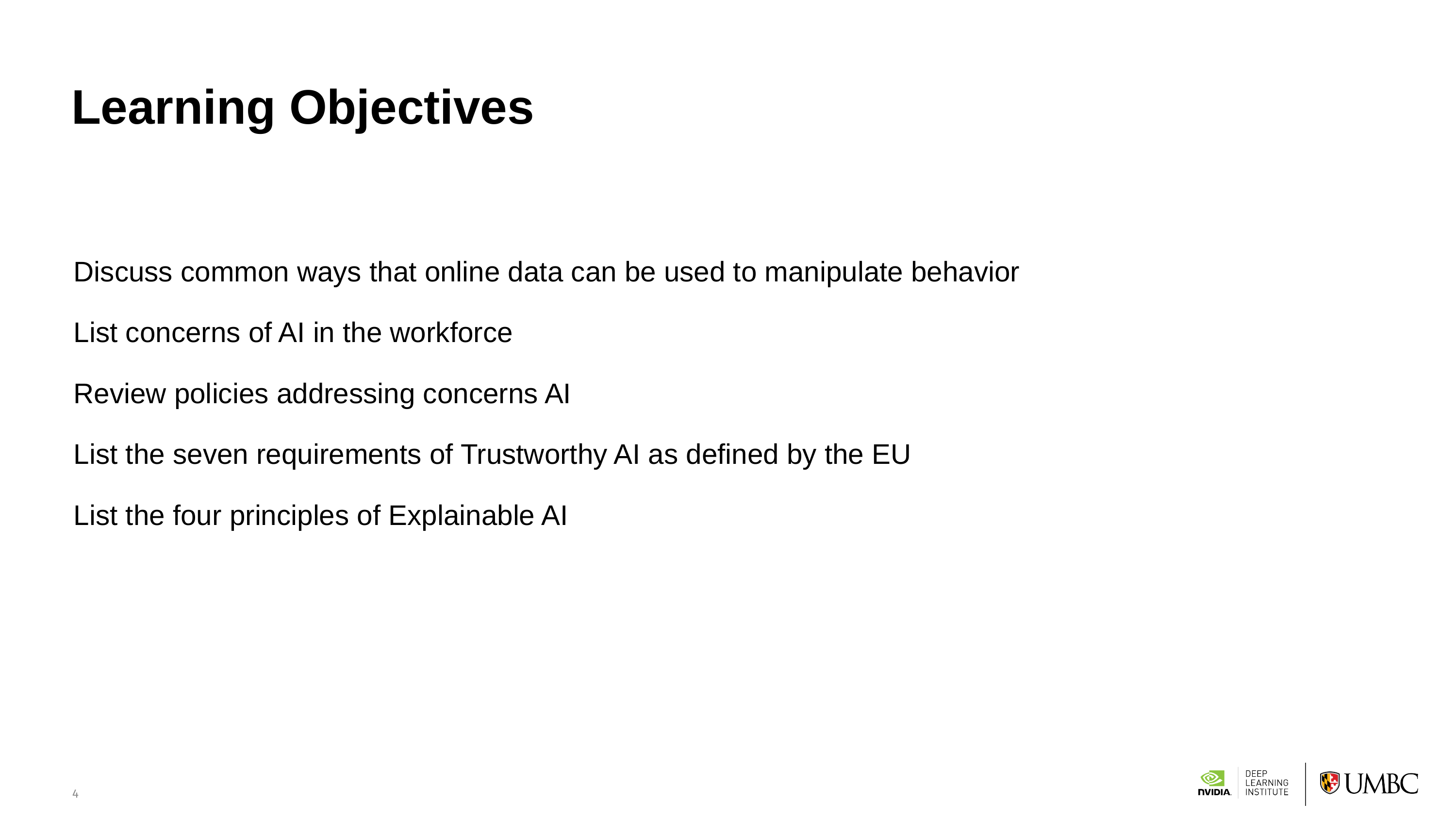

# Learning Objectives
Discuss common ways that online data can be used to manipulate behavior
List concerns of AI in the workforce
Review policies addressing concerns AI
List the seven requirements of Trustworthy AI as defined by the EU
List the four principles of Explainable AI